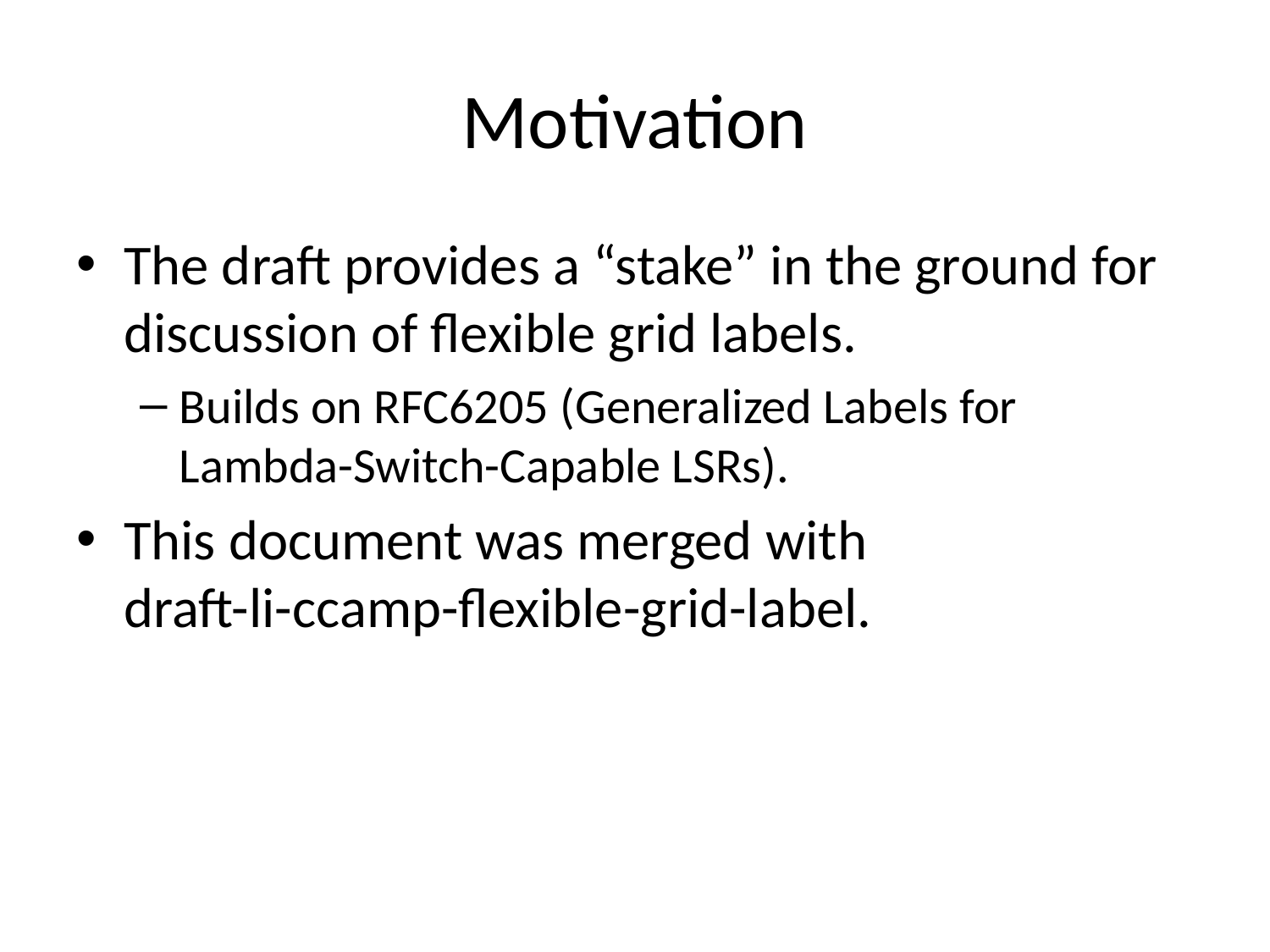

# Motivation
The draft provides a “stake” in the ground for discussion of flexible grid labels.
Builds on RFC6205 (Generalized Labels for Lambda-Switch-Capable LSRs).
This document was merged with
draft-li-ccamp-flexible-grid-label.